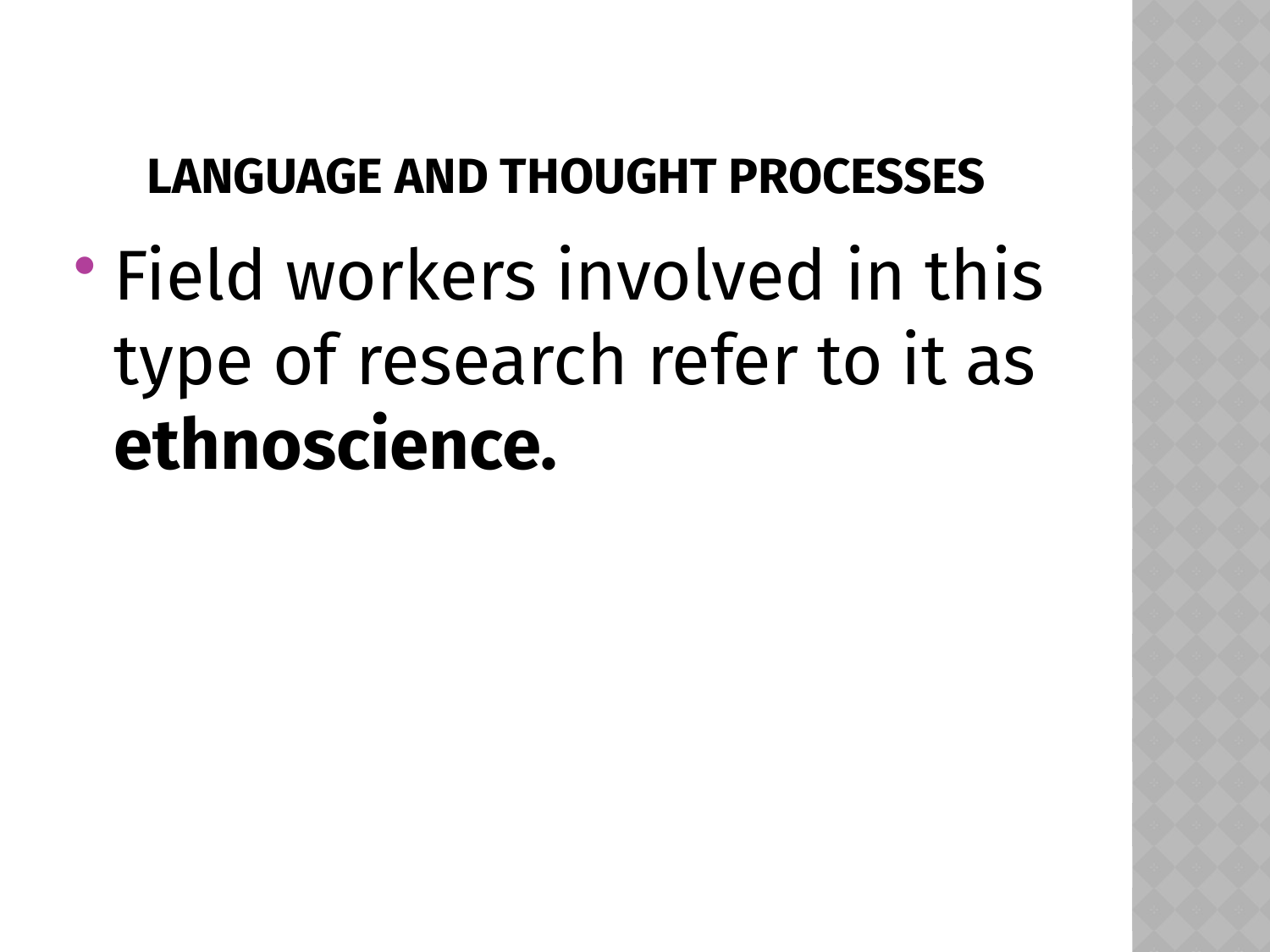

# Language and thought processes
Field workers involved in this type of research refer to it as ethnoscience.